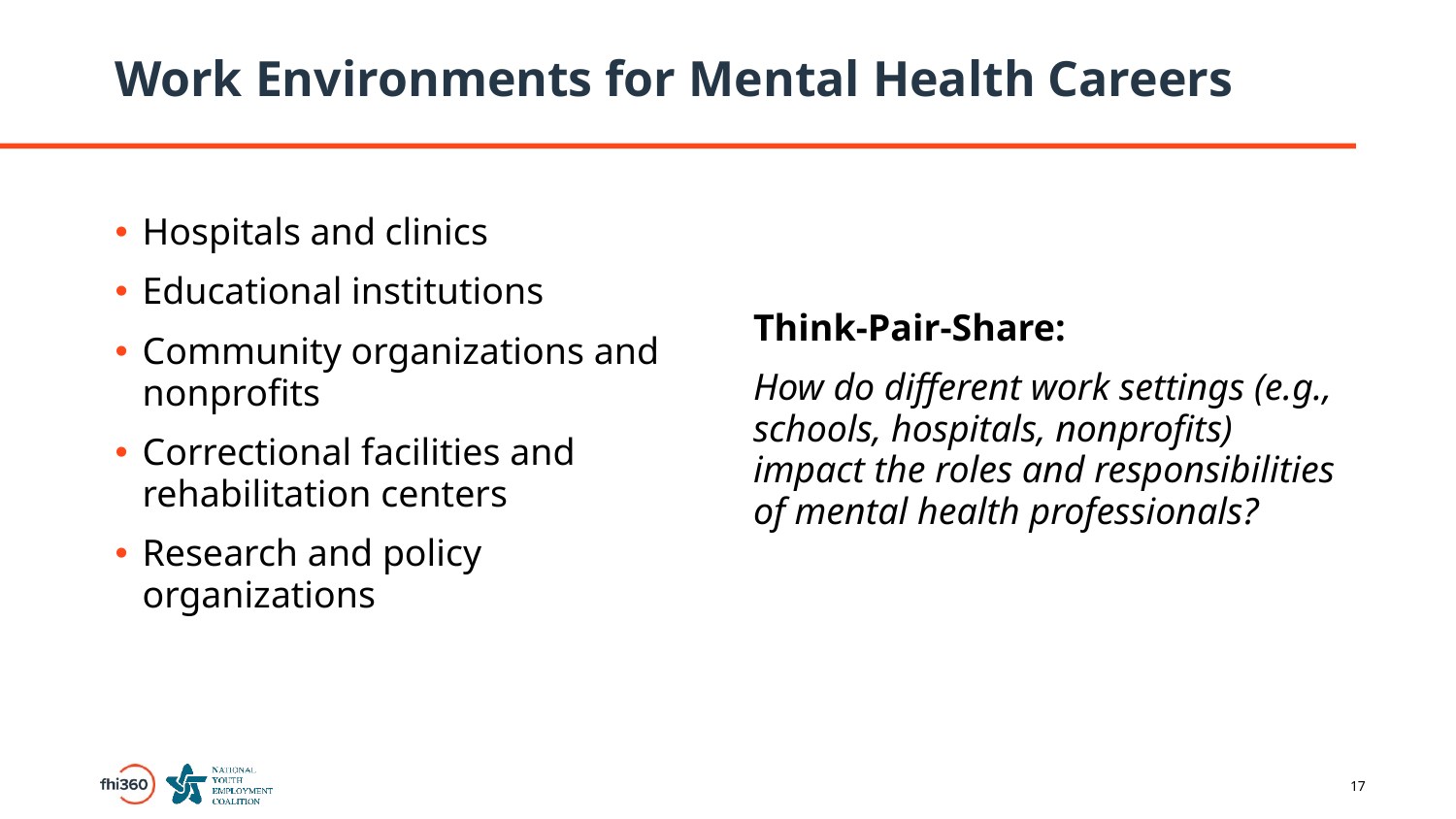

# Work Environments for Mental Health Careers
Hospitals and clinics
Educational institutions
Community organizations and nonprofits
Correctional facilities and rehabilitation centers
Research and policy organizations

Think-Pair-Share:
How do different work settings (e.g., schools, hospitals, nonprofits) impact the roles and responsibilities of mental health professionals?